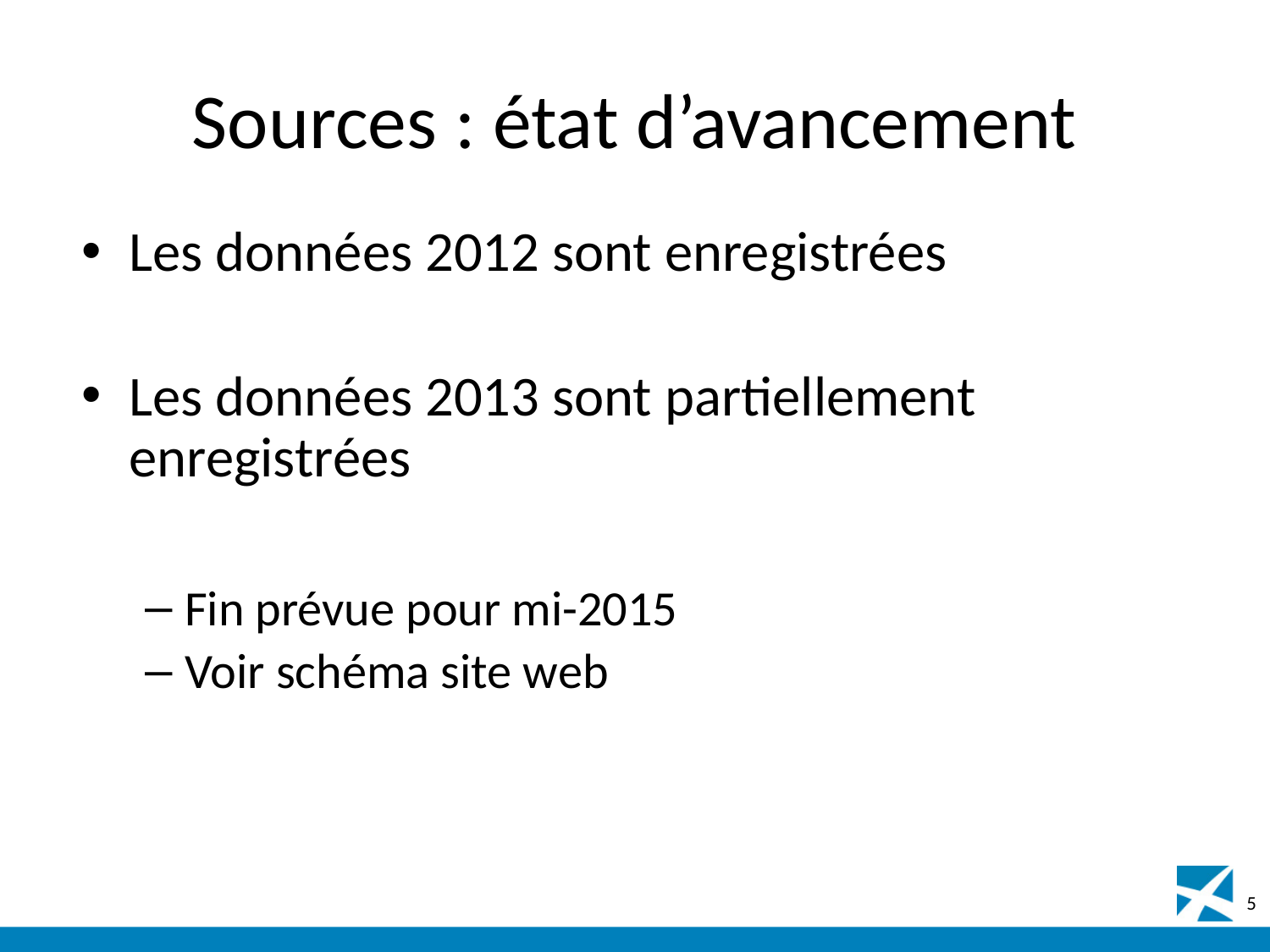

# Sources : état d’avancement
Les données 2012 sont enregistrées

Les données 2013 sont partiellement enregistrées

Fin prévue pour mi-2015
Voir schéma site web